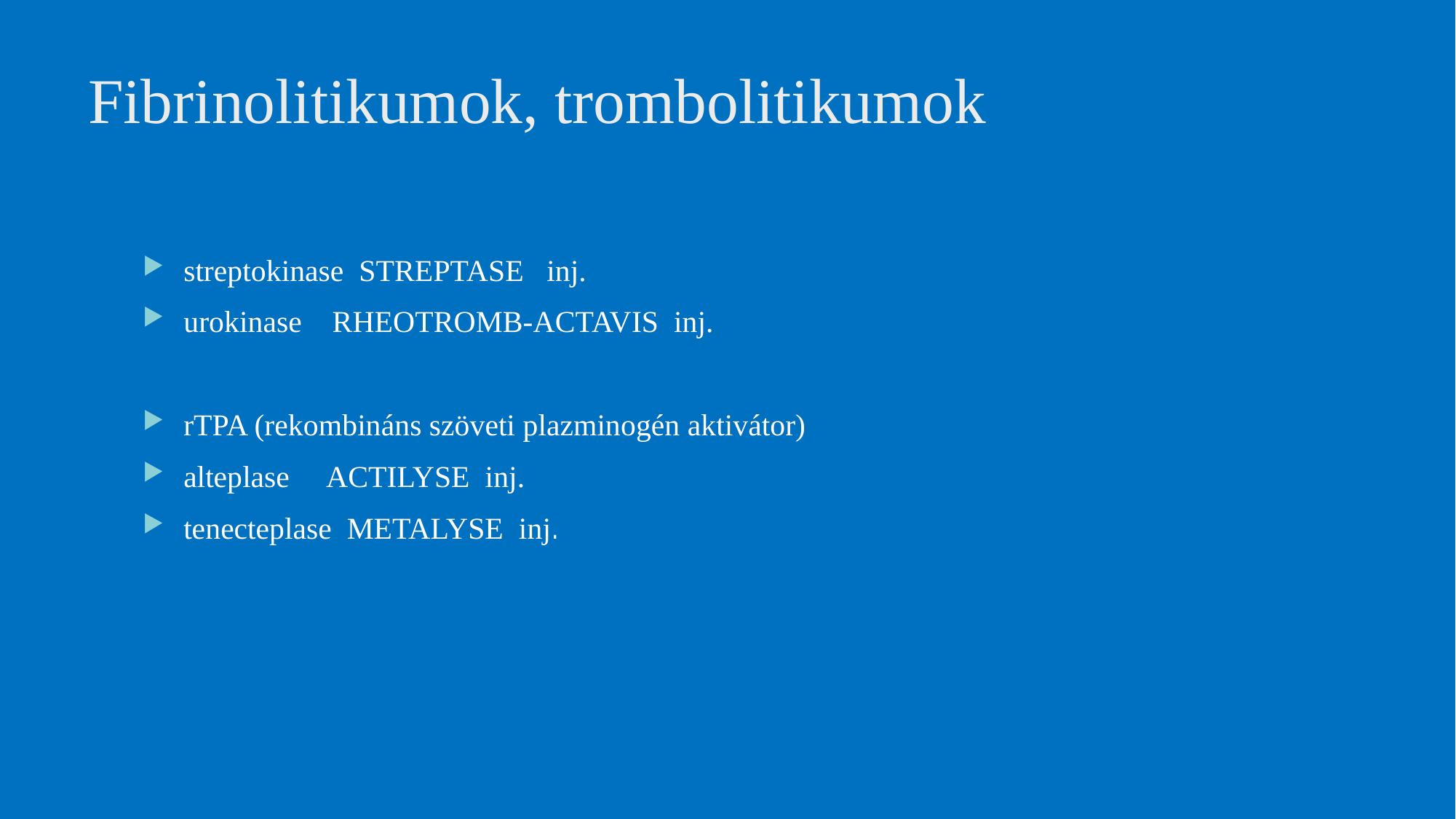

# Fibrinolitikumok, trombolitikumok
streptokinase  STREPTASE   inj.
urokinase    RHEOTROMB-ACTAVIS  inj.

rTPA (rekombináns szöveti plazminogén aktivátor)
alteplase     ACTILYSE  inj.
tenecteplase  METALYSE  inj.